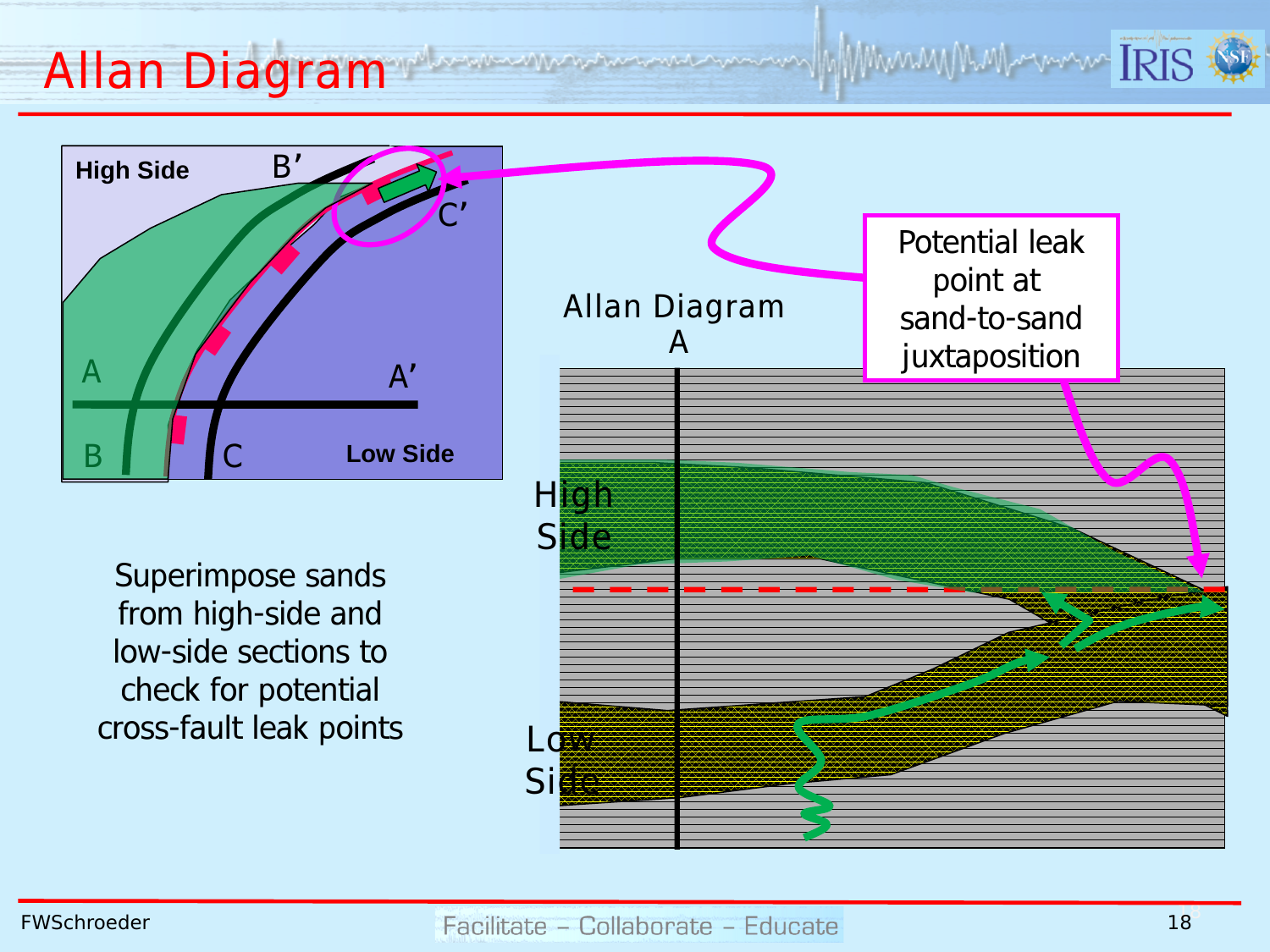

# Allan Diagram
B’

High Side

C’
Potential leak point at
sand-to-sand juxtaposition

Allan Diagram
A

A
A’

B
C
Low Side

High Side
Superimpose sands from high-side and low-side sections to check for potential cross-fault leak points

Low Side